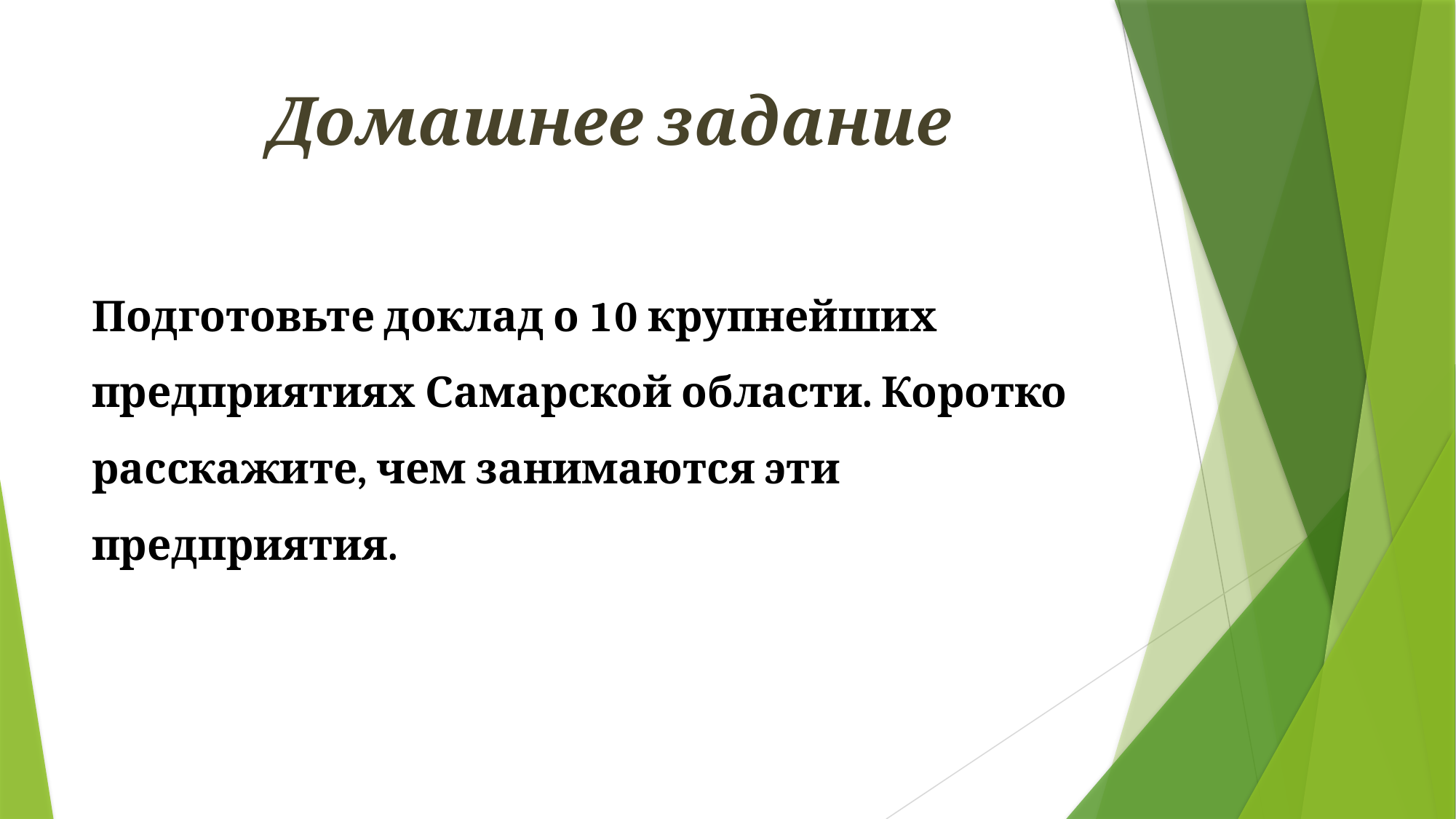

# Домашнее задание
Подготовьте доклад о 10 крупнейших предприятиях Самарской области. Коротко расскажите, чем занимаются эти предприятия.